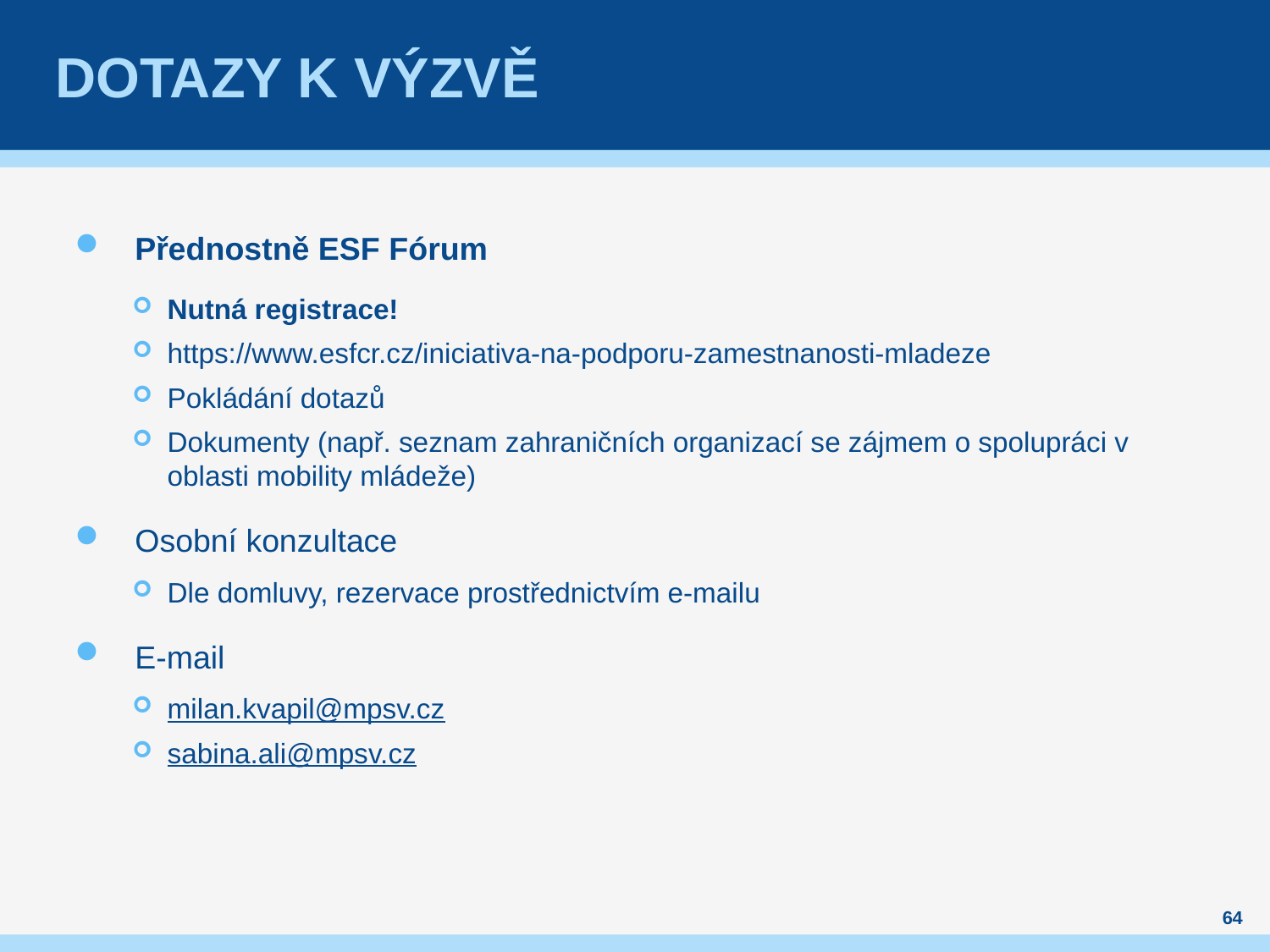

# Dotazy k výzvě
Přednostně ESF Fórum
Nutná registrace!
https://www.esfcr.cz/iniciativa-na-podporu-zamestnanosti-mladeze
Pokládání dotazů
Dokumenty (např. seznam zahraničních organizací se zájmem o spolupráci v oblasti mobility mládeže)
Osobní konzultace
Dle domluvy, rezervace prostřednictvím e-mailu
E-mail
milan.kvapil@mpsv.cz
sabina.ali@mpsv.cz

64